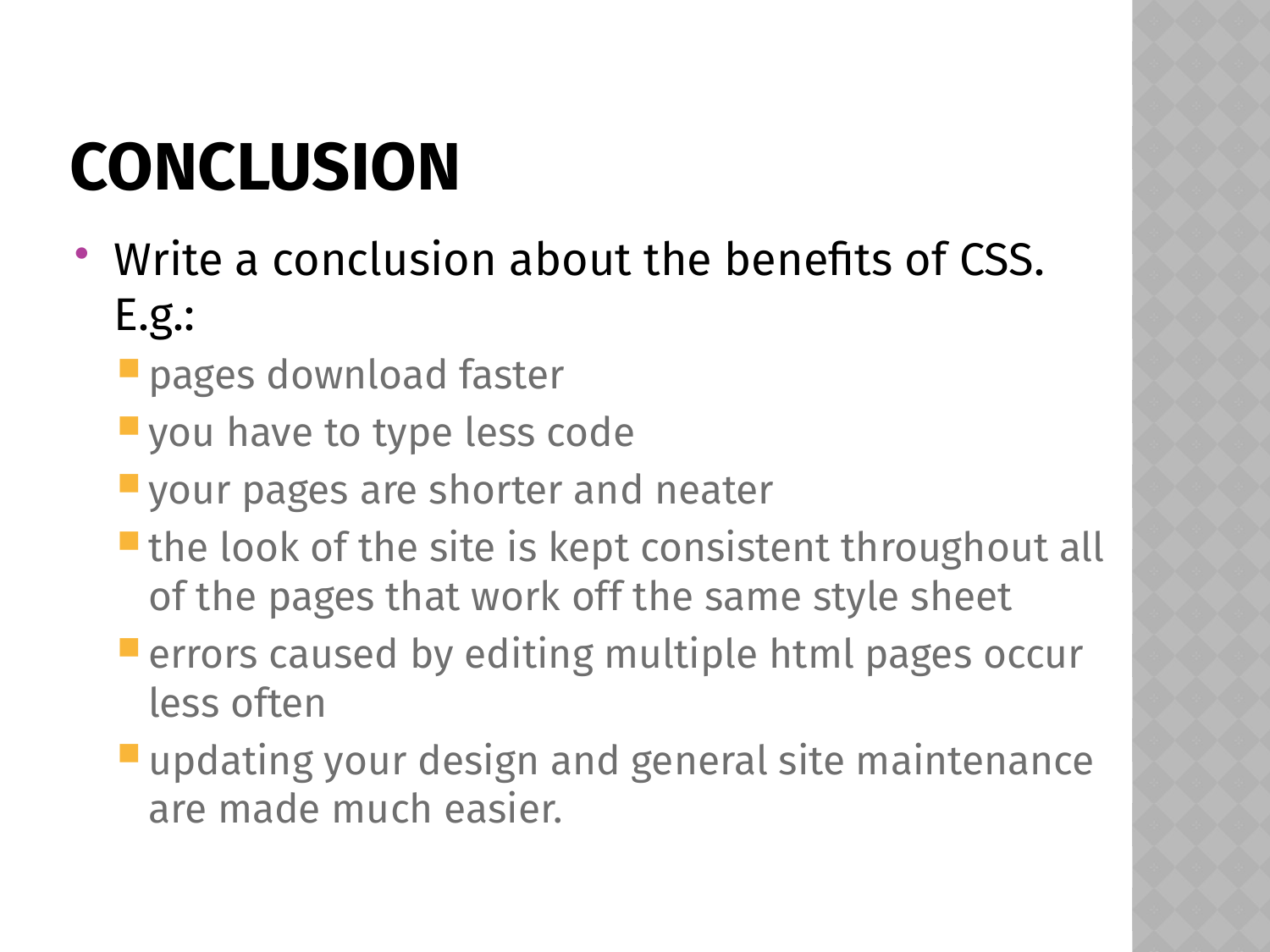

# conclusion
Write a conclusion about the benefits of CSS.  E.g.:
pages download faster
you have to type less code
your pages are shorter and neater
the look of the site is kept consistent throughout all of the pages that work off the same style sheet
errors caused by editing multiple html pages occur less often
updating your design and general site maintenance are made much easier.